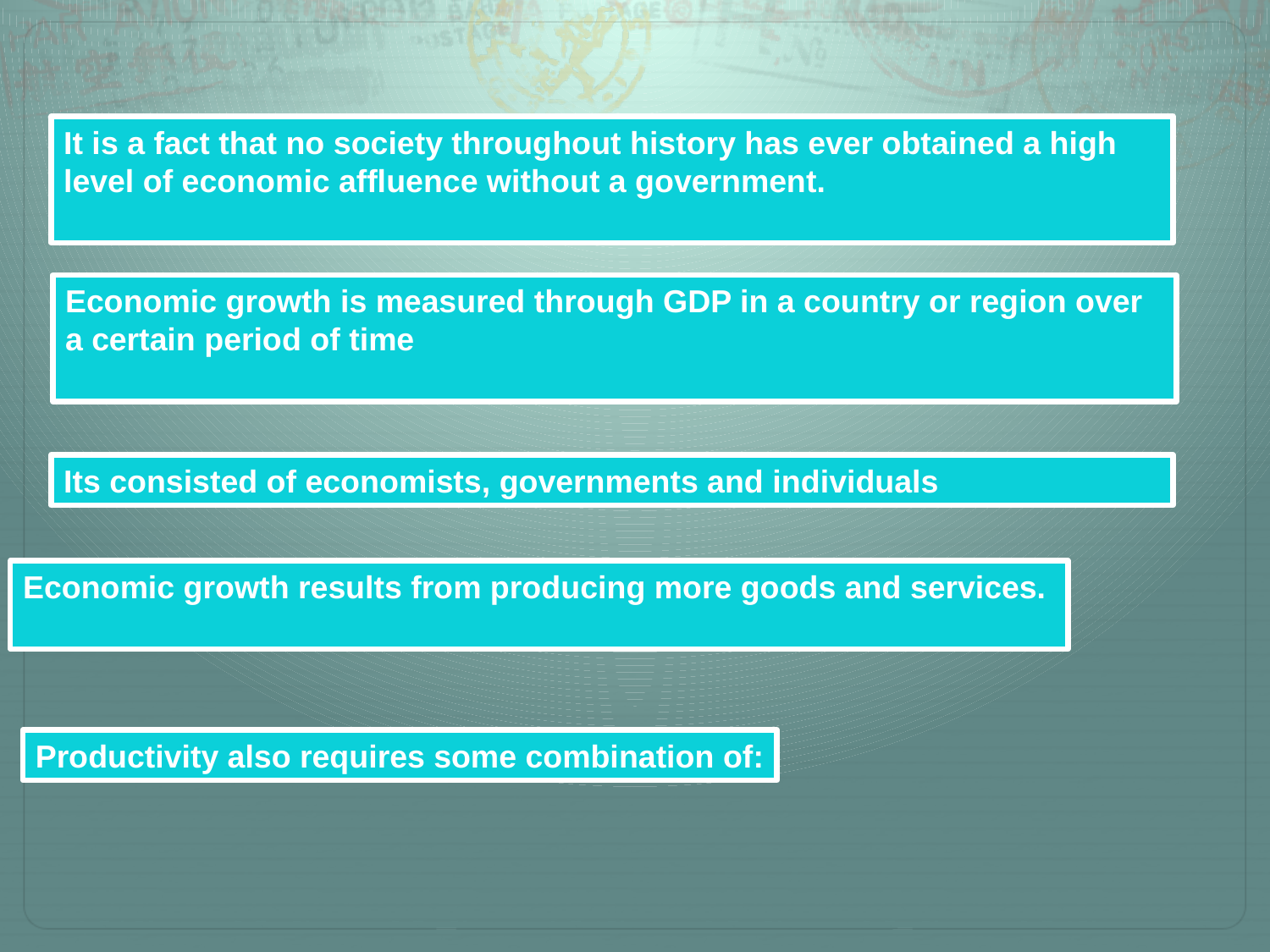

It is a fact that no society throughout history has ever obtained a high level of economic affluence without a government.

Economic growth is measured through GDP in a country or region over a certain period of time

Its consisted of economists, governments and individuals
Economic growth results from producing more goods and services.

Productivity also requires some combination of: